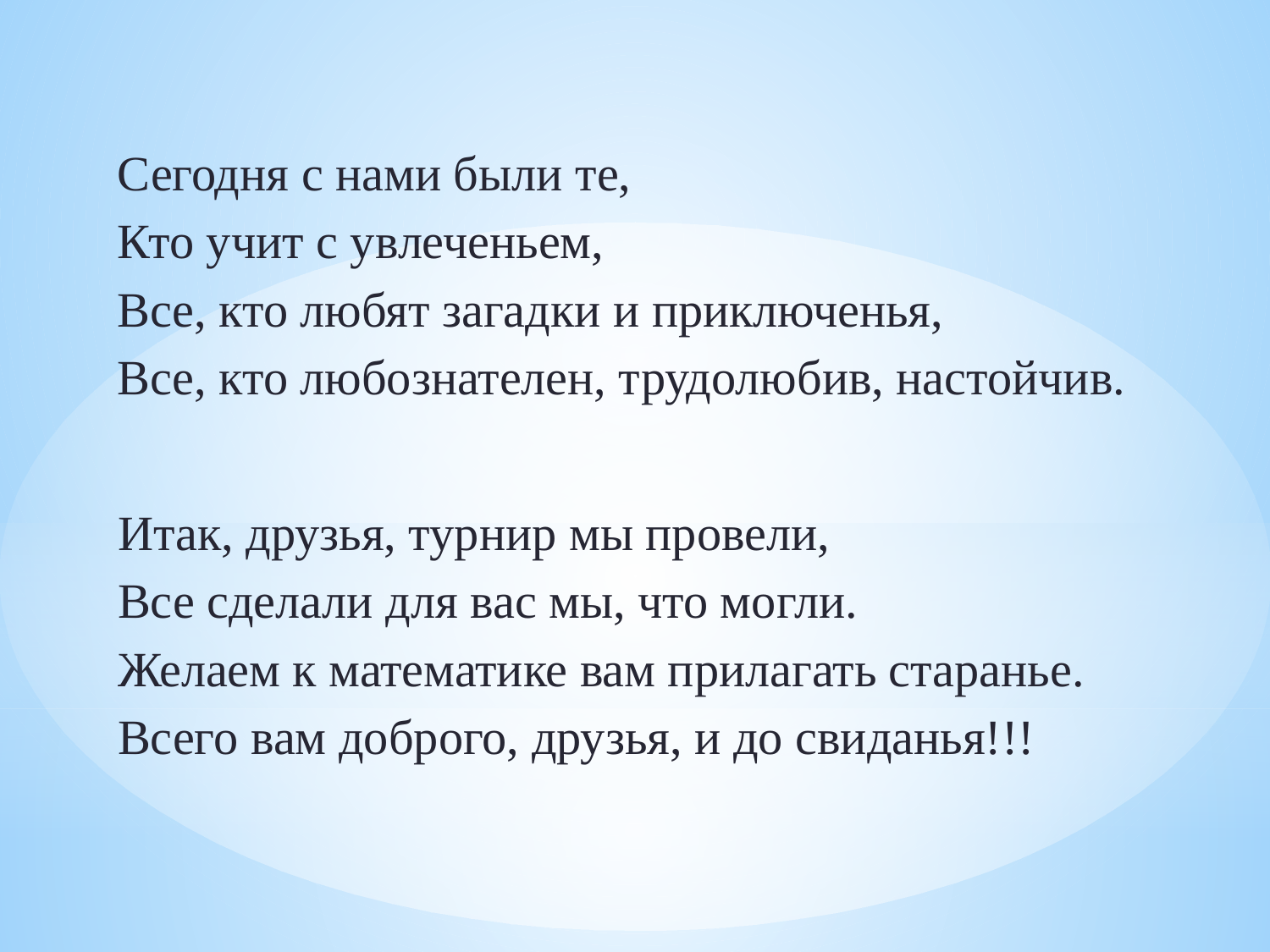

Сегодня с нами были те,
Кто учит с увлеченьем,
Все, кто любят загадки и приключенья,
Все, кто любознателен, трудолюбив, настойчив.
Итак, друзья, турнир мы провели,
Все сделали для вас мы, что могли.
Желаем к математике вам прилагать старанье.
Всего вам доброго, друзья, и до свиданья!!!